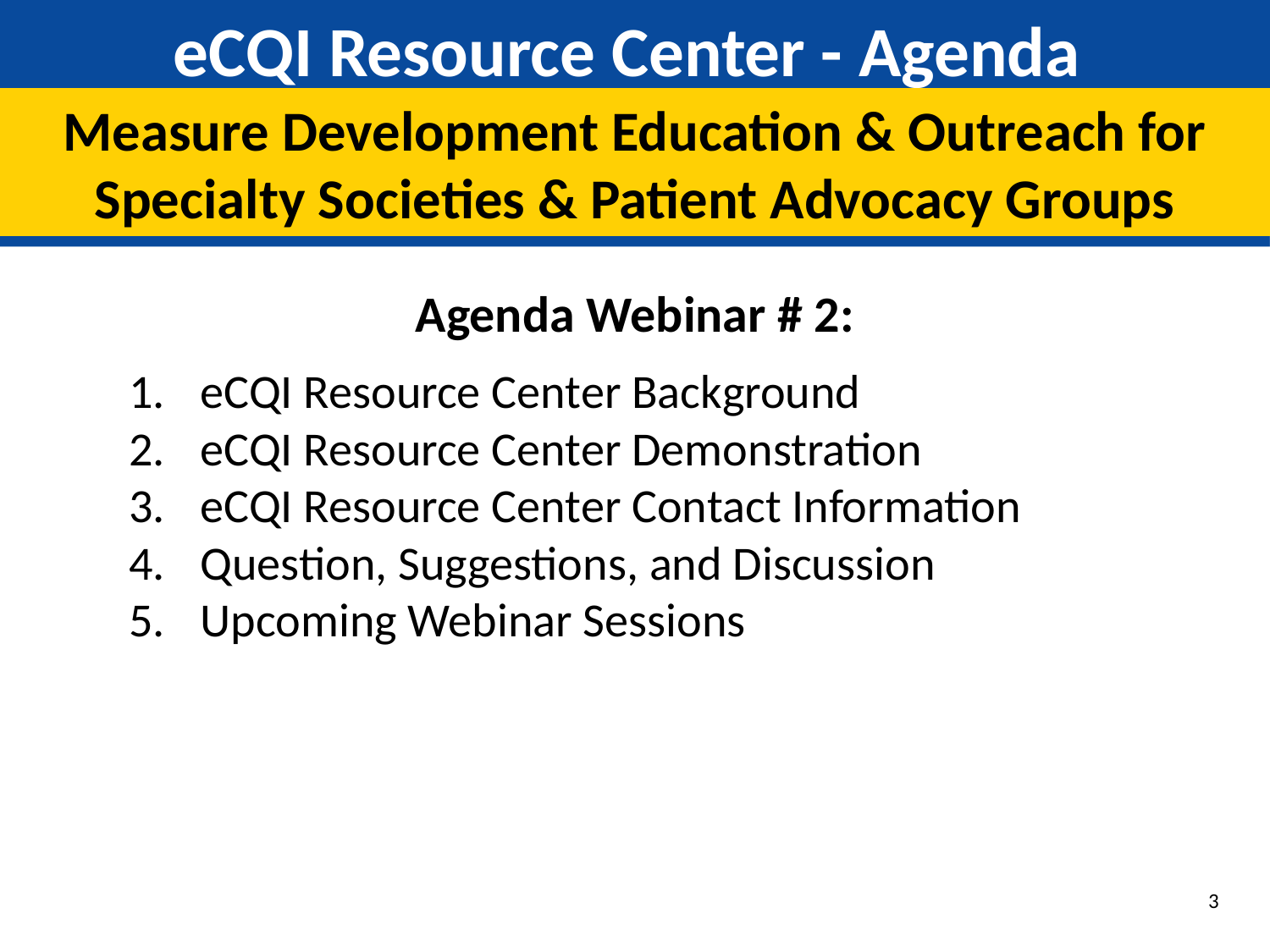

# eCQI Resource Center - Agenda
Measure Development Education & Outreach for Specialty Societies & Patient Advocacy Groups
Agenda Webinar # 2:

eCQI Resource Center Background
eCQI Resource Center Demonstration
eCQI Resource Center Contact Information
Question, Suggestions, and Discussion
Upcoming Webinar Sessions